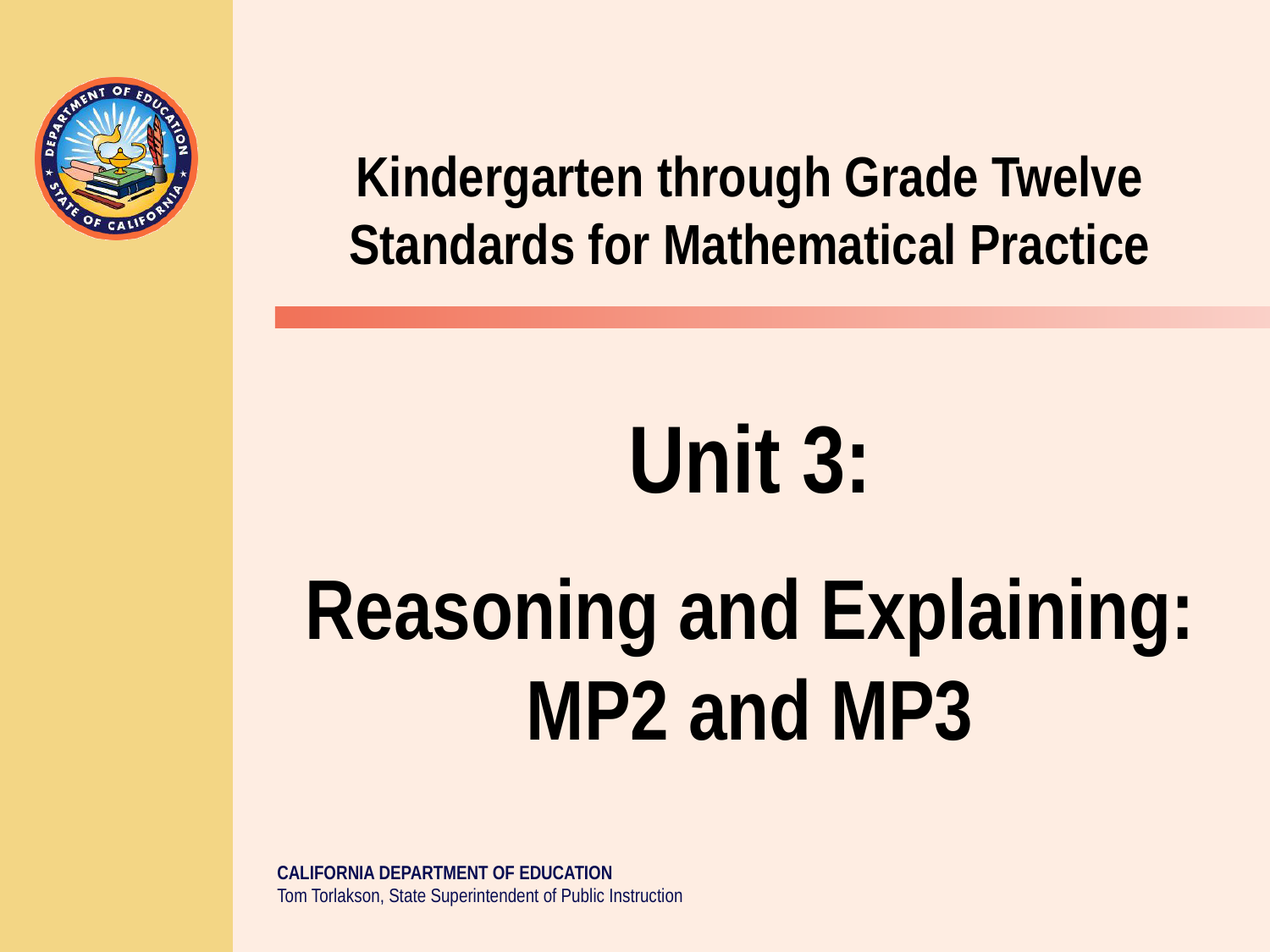

# Kindergarten through Grade Twelve Standards for Mathematical Practice

Unit 3:
Reasoning and Explaining: MP2 and MP3